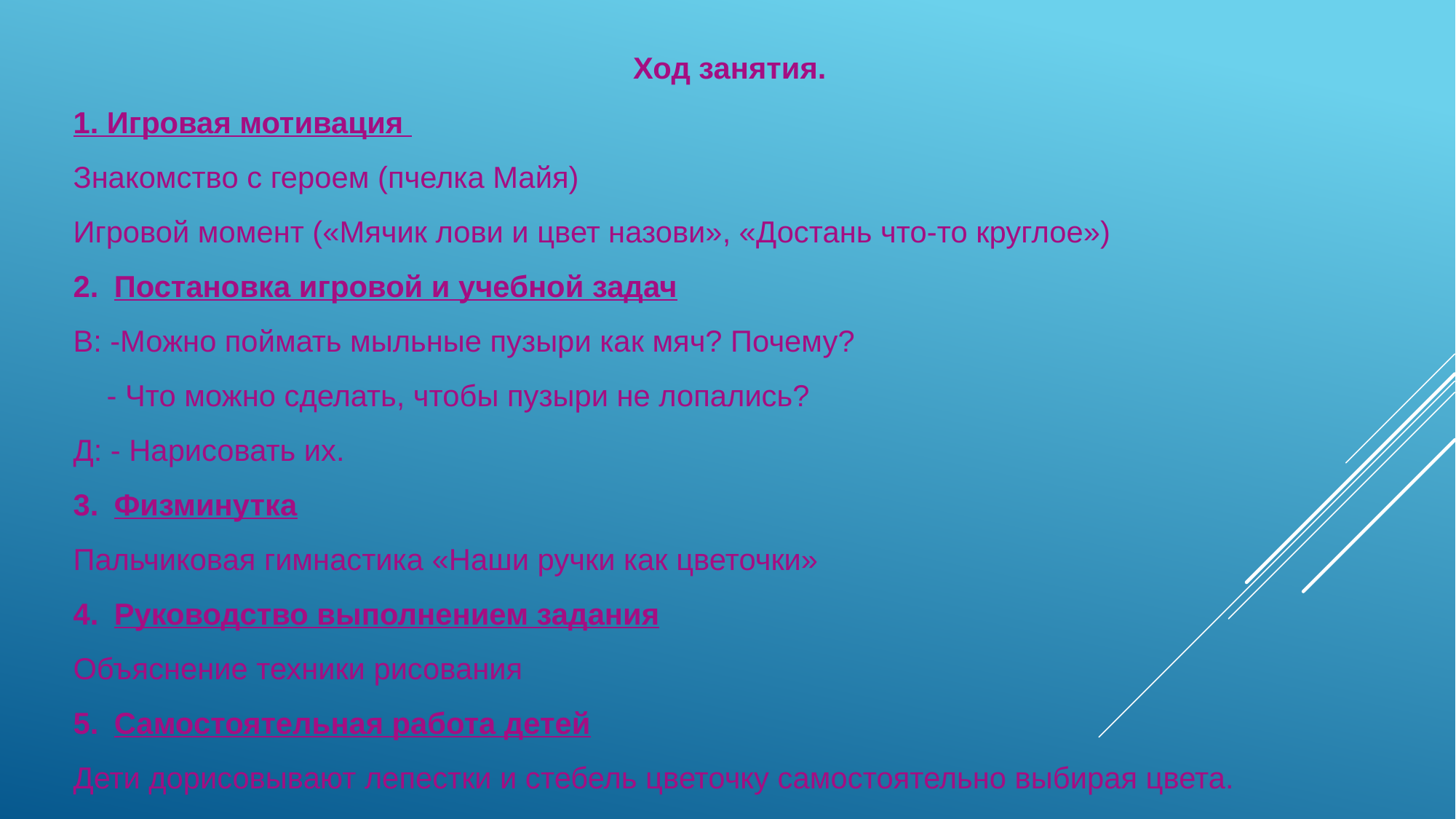

Ход занятия.
1. Игровая мотивация
Знакомство с героем (пчелка Майя)
Игровой момент («Мячик лови и цвет назови», «Достань что-то круглое»)
Постановка игровой и учебной задач
В: -Можно поймать мыльные пузыри как мяч? Почему?
    - Что можно сделать, чтобы пузыри не лопались?
Д: - Нарисовать их.
Физминутка
Пальчиковая гимнастика «Наши ручки как цветочки»
Руководство выполнением задания
Объяснение техники рисования
Самостоятельная работа детей
Дети дорисовывают лепестки и стебель цветочку самостоятельно выбирая цвета.